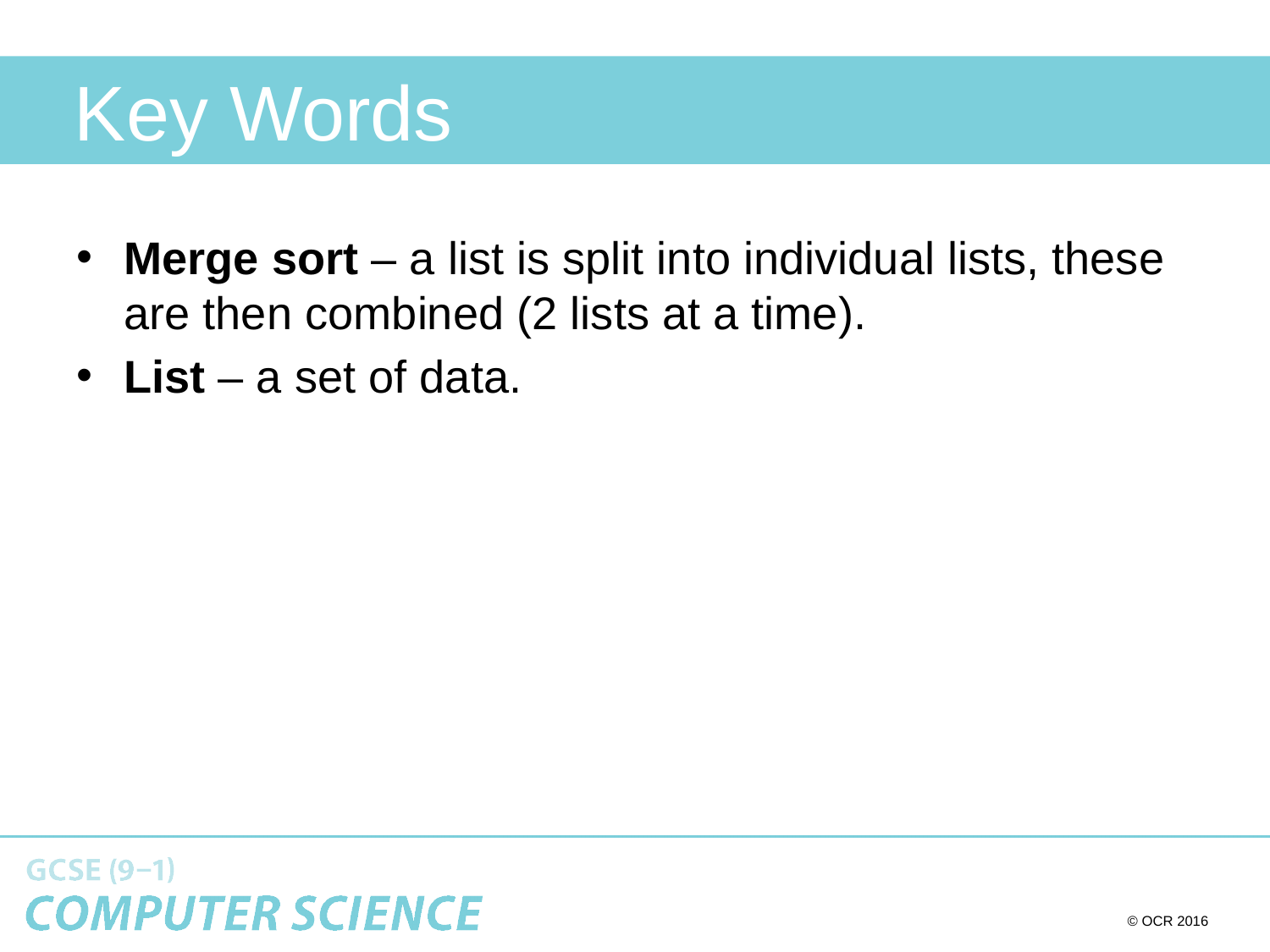

# Key Words
Merge sort – a list is split into individual lists, these are then combined (2 lists at a time).
List – a set of data.